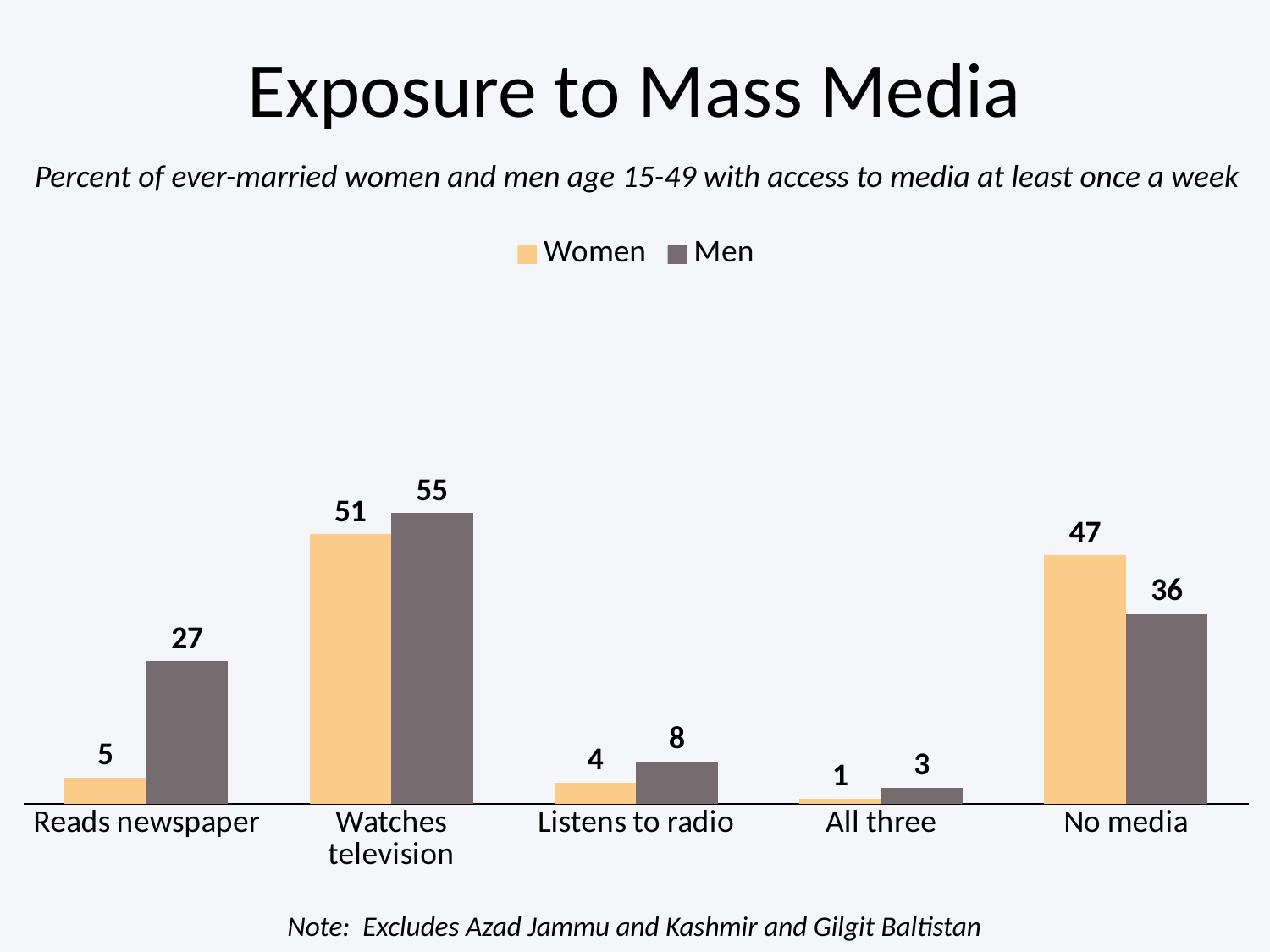

# Exposure to Mass Media
Percent of ever-married women and men age 15-49 with access to media at least once a week

### Chart

| Category | Women | Men |
|---|---|---|
| Reads newspaper | 5.0 | 27.0 |
| Watches television | 51.0 | 55.0 |
| Listens to radio | 4.0 | 8.0 |
| All three | 1.0 | 3.0 |
| No media | 47.0 | 36.0 |
Note:  Excludes Azad Jammu and Kashmir and Gilgit Baltistan